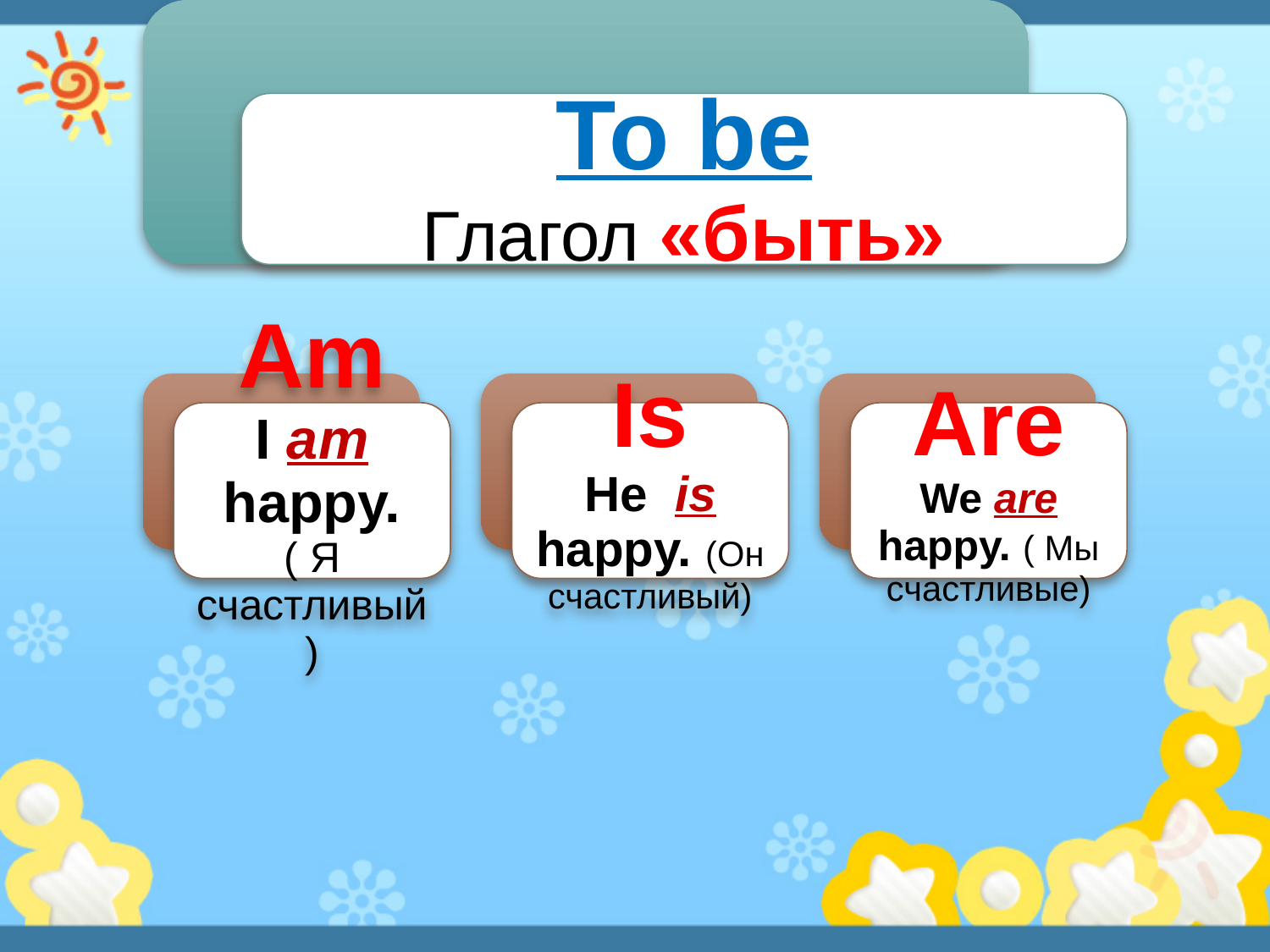

To be
Глагол «быть»
Am
I am happy. ( Я счастливый)
Is
He  is happy. (Он счастливый)
Are
We are happy. ( Мы счастливые)